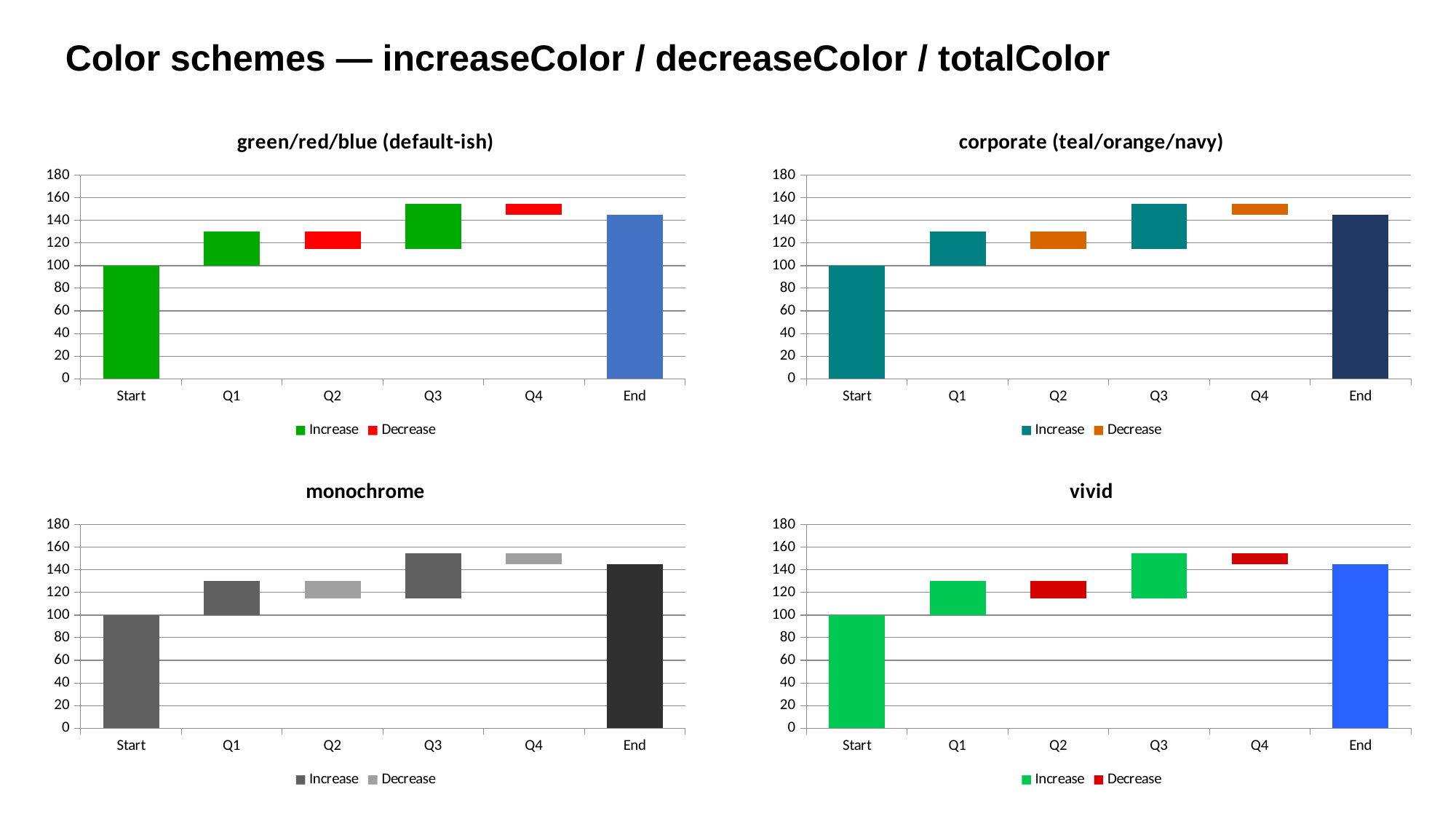

Color schemes — increaseColor / decreaseColor / totalColor

### Chart: green/red/blue (default-ish)

| Category |  |  |  |
|---|---|---|---|
| Start | 0.0 | 100.0 | 0.0 |
| Q1 | 100.0 | 30.0 | 0.0 |
| Q2 | 115.0 | 0.0 | 15.0 |
| Q3 | 115.0 | 40.0 | 0.0 |
| Q4 | 145.0 | 0.0 | 10.0 |
| End | 0.0 | 145.0 | 0.0 |

### Chart: corporate (teal/orange/navy)

| Category |  |  |  |
|---|---|---|---|
| Start | 0.0 | 100.0 | 0.0 |
| Q1 | 100.0 | 30.0 | 0.0 |
| Q2 | 115.0 | 0.0 | 15.0 |
| Q3 | 115.0 | 40.0 | 0.0 |
| Q4 | 145.0 | 0.0 | 10.0 |
| End | 0.0 | 145.0 | 0.0 |

### Chart: monochrome

| Category |  |  |  |
|---|---|---|---|
| Start | 0.0 | 100.0 | 0.0 |
| Q1 | 100.0 | 30.0 | 0.0 |
| Q2 | 115.0 | 0.0 | 15.0 |
| Q3 | 115.0 | 40.0 | 0.0 |
| Q4 | 145.0 | 0.0 | 10.0 |
| End | 0.0 | 145.0 | 0.0 |

### Chart: vivid

| Category |  |  |  |
|---|---|---|---|
| Start | 0.0 | 100.0 | 0.0 |
| Q1 | 100.0 | 30.0 | 0.0 |
| Q2 | 115.0 | 0.0 | 15.0 |
| Q3 | 115.0 | 40.0 | 0.0 |
| Q4 | 145.0 | 0.0 | 10.0 |
| End | 0.0 | 145.0 | 0.0 |